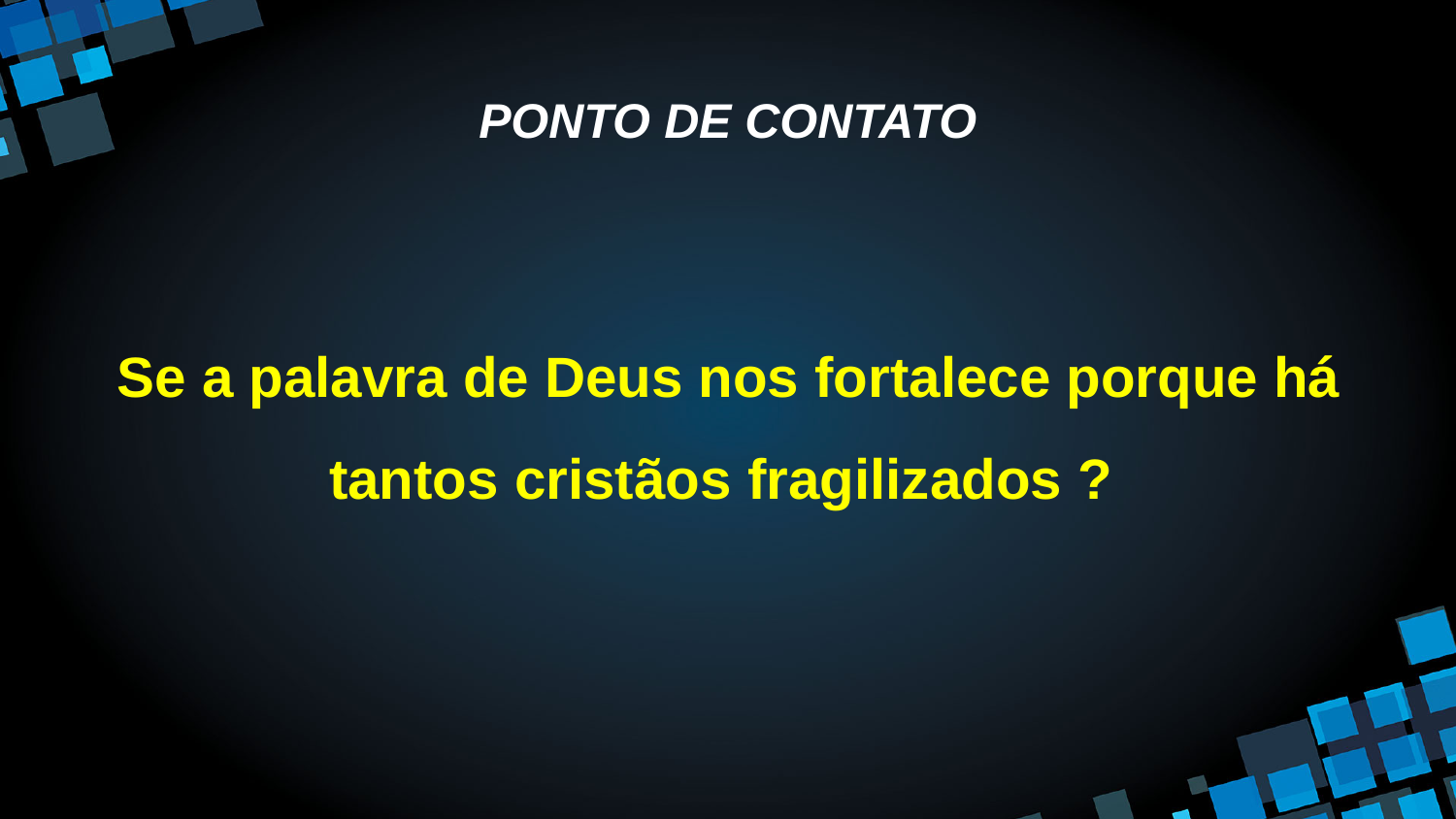

# PONTO DE CONTATO

Se a palavra de Deus nos fortalece porque há tantos cristãos fragilizados ?